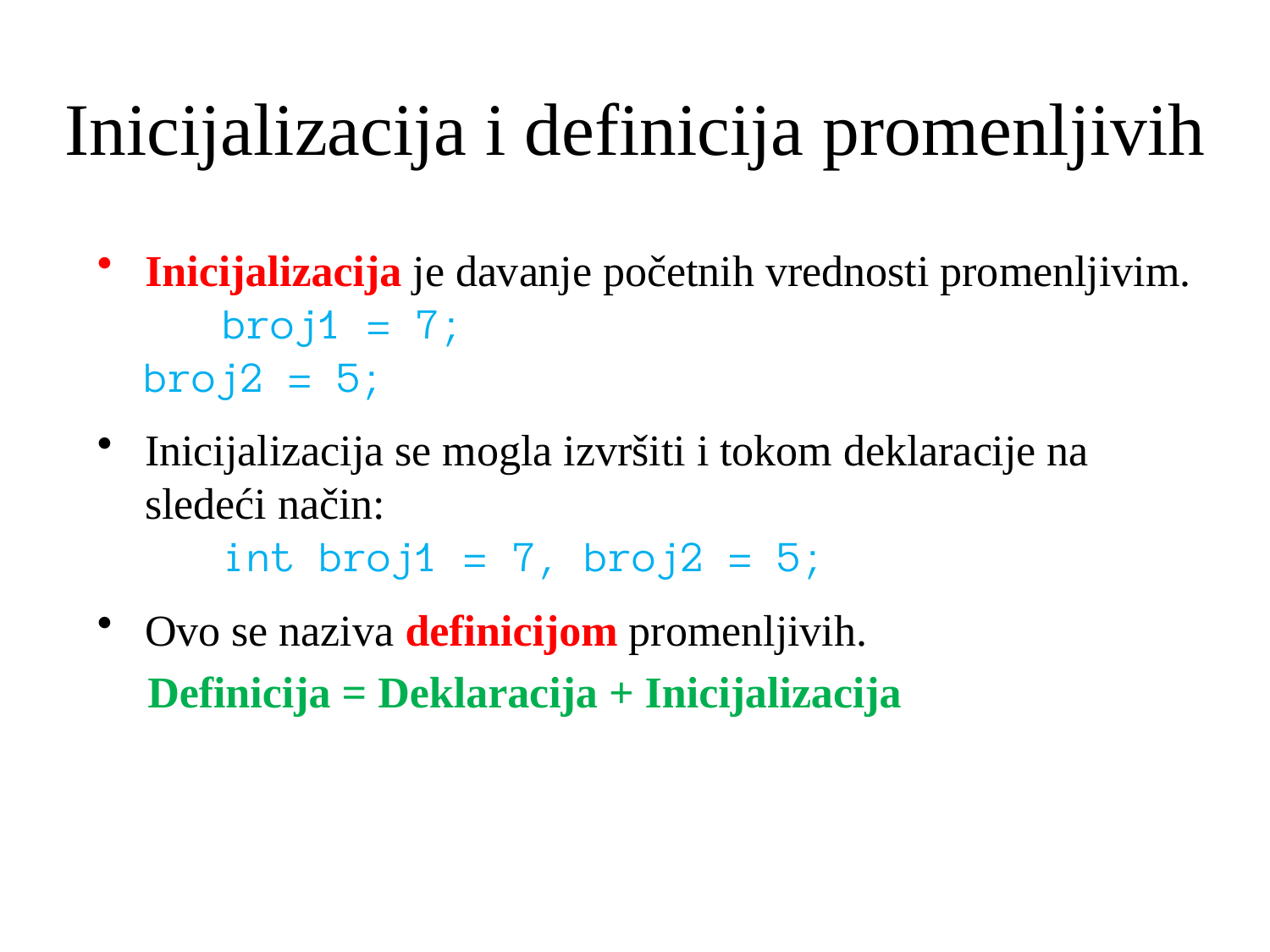

# Inicijalizacija i definicija promenljivih
Inicijalizacija je davanje početnih vrednosti promenljivim.
	broj1 = 7;
  broj2 = 5;
Inicijalizacija se mogla izvršiti i tokom deklaracije na sledeći način:
	int broj1 = 7, broj2 = 5;
Ovo se naziva definicijom promenljivih.
Definicija = Deklaracija + Inicijalizacija